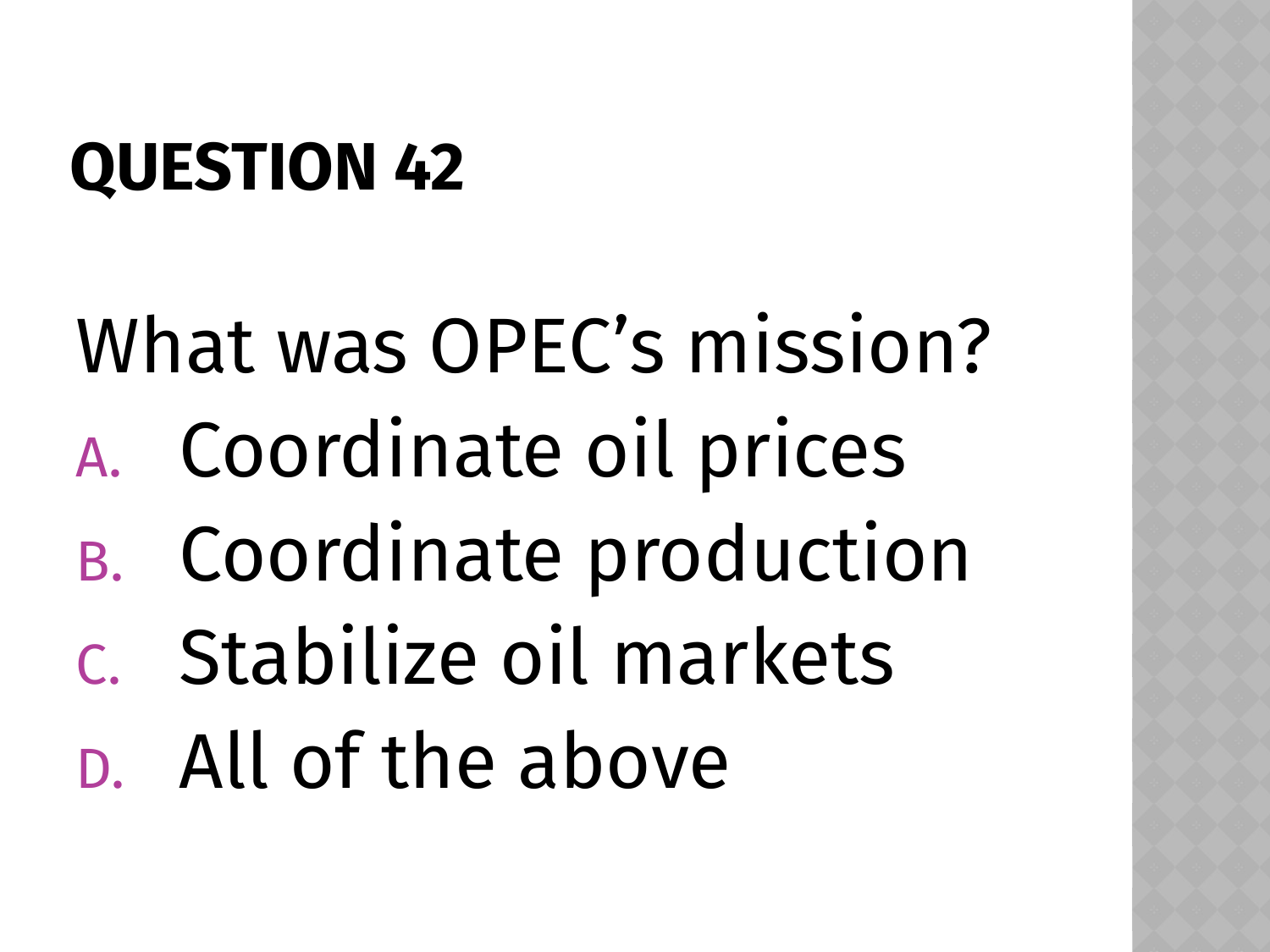

# Question 42

What was OPEC’s mission?
Coordinate oil prices
Coordinate production
Stabilize oil markets
All of the above